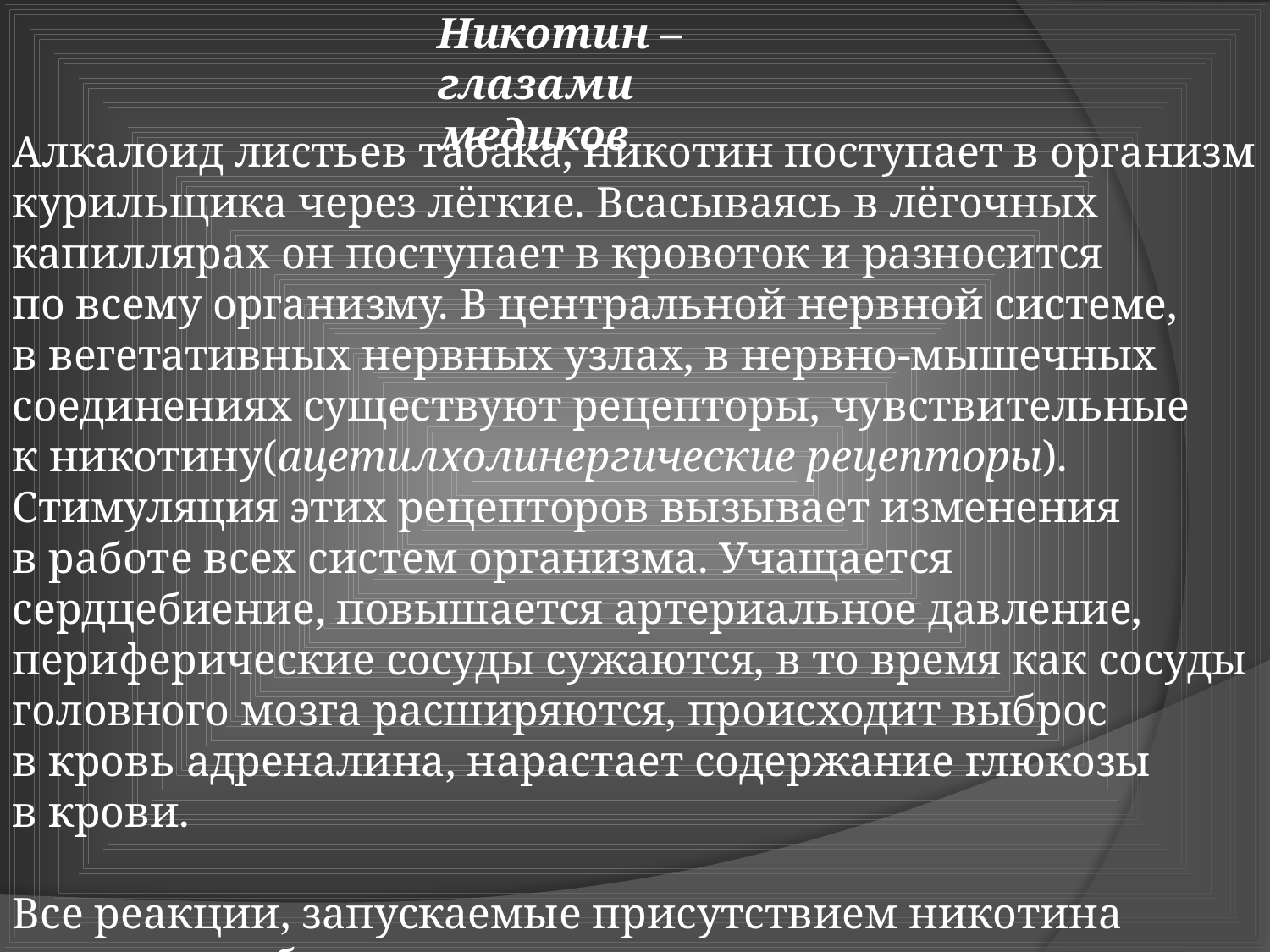

Никотин – глазами медиков
Алкалоид листьев табака, никотин поступает в организм курильщика через лёгкие. Всасываясь в лёгочных капиллярах он поступает в кровоток и разносится по всему организму. В центральной нервной системе, в вегетативных нервных узлах, в нервно-мышечных соединениях существуют рецепторы, чувствительные к никотину(ацетилхолинергические рецепторы). Стимуляция этих рецепторов вызывает изменения в работе всех систем организма. Учащается сердцебиение, повышается артериальное давление, периферические сосуды сужаются, в то время как сосуды головного мозга расширяются, происходит выброс в кровь адреналина, нарастает содержание глюкозы в крови.
Все реакции, запускаемые присутствием никотина в крови, требуют затрат энергии, потому – то курение даже при отсутствии должной физической нагрузки, не даёт человеку поправиться.